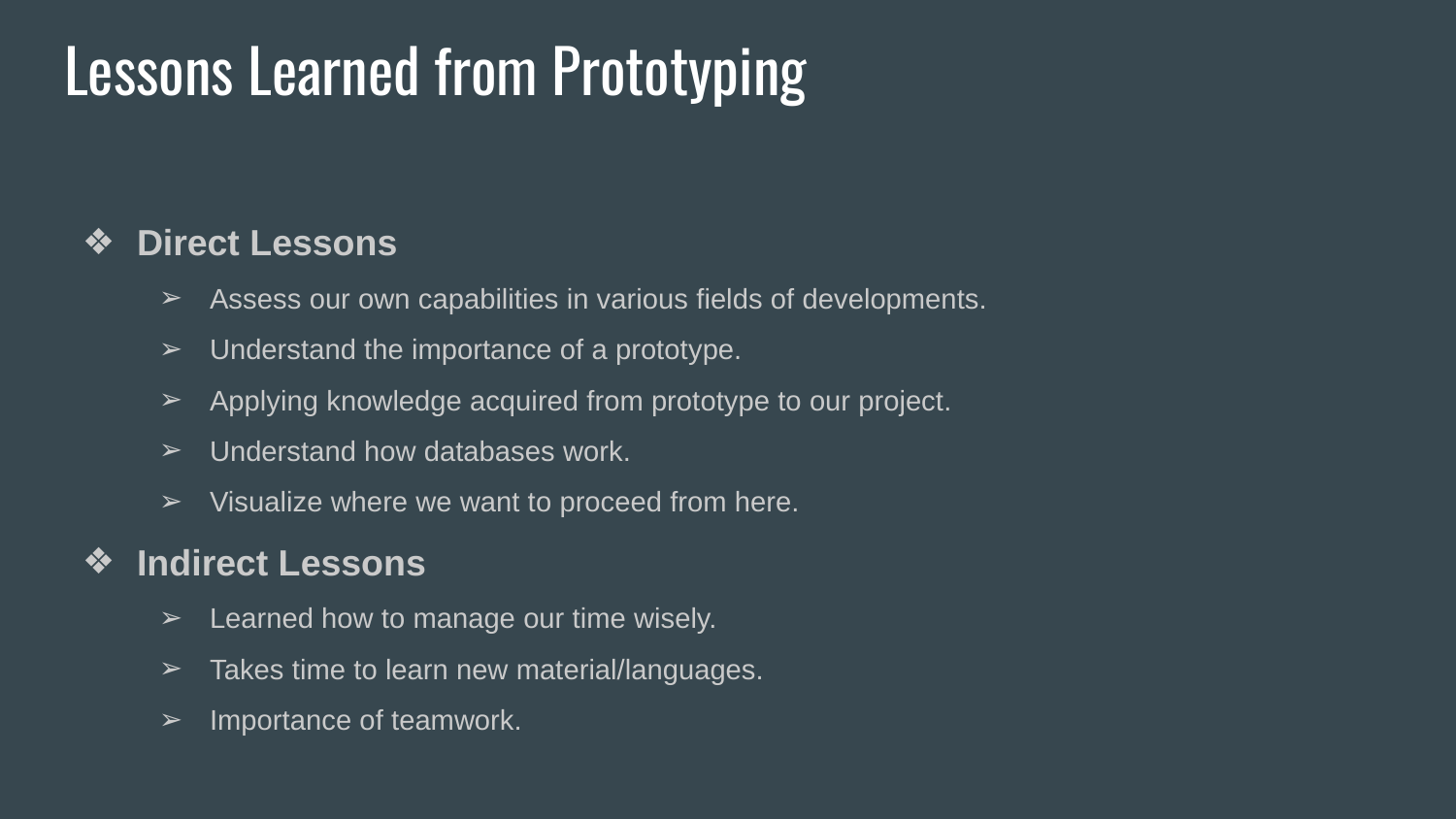

# Lessons Learned from Prototyping
Direct Lessons
Assess our own capabilities in various fields of developments.
Understand the importance of a prototype.
Applying knowledge acquired from prototype to our project.
Understand how databases work.
Visualize where we want to proceed from here.
Indirect Lessons
Learned how to manage our time wisely.
Takes time to learn new material/languages.
Importance of teamwork.